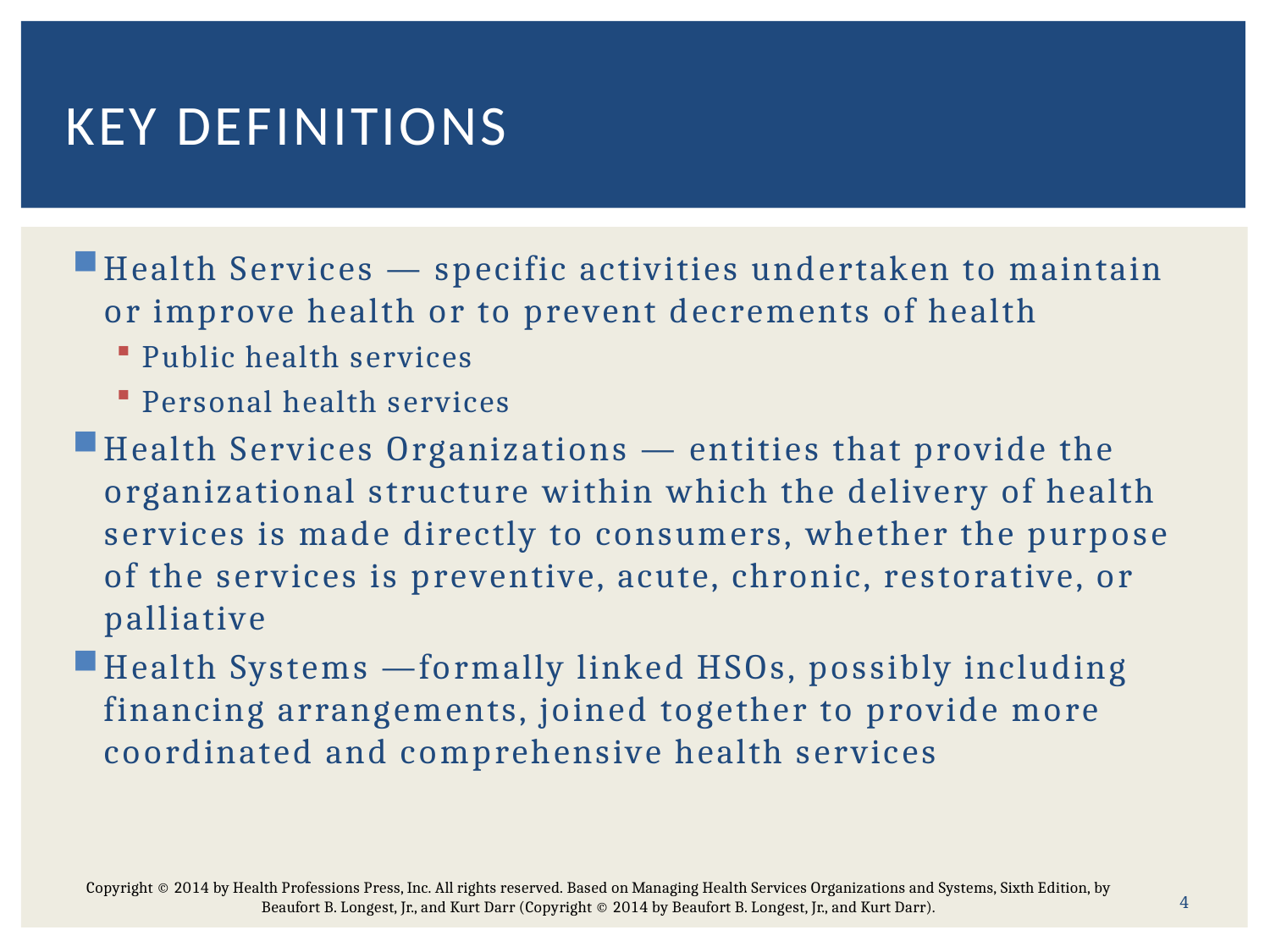

# Key Definitions
Health Services — specific activities undertaken to maintain or improve health or to prevent decrements of health
Public health services
Personal health services
Health Services Organizations — entities that provide the organizational structure within which the delivery of health services is made directly to consumers, whether the purpose of the services is preventive, acute, chronic, restorative, or palliative
Health Systems —formally linked HSOs, possibly including financing arrangements, joined together to provide more coordinated and comprehensive health services
4